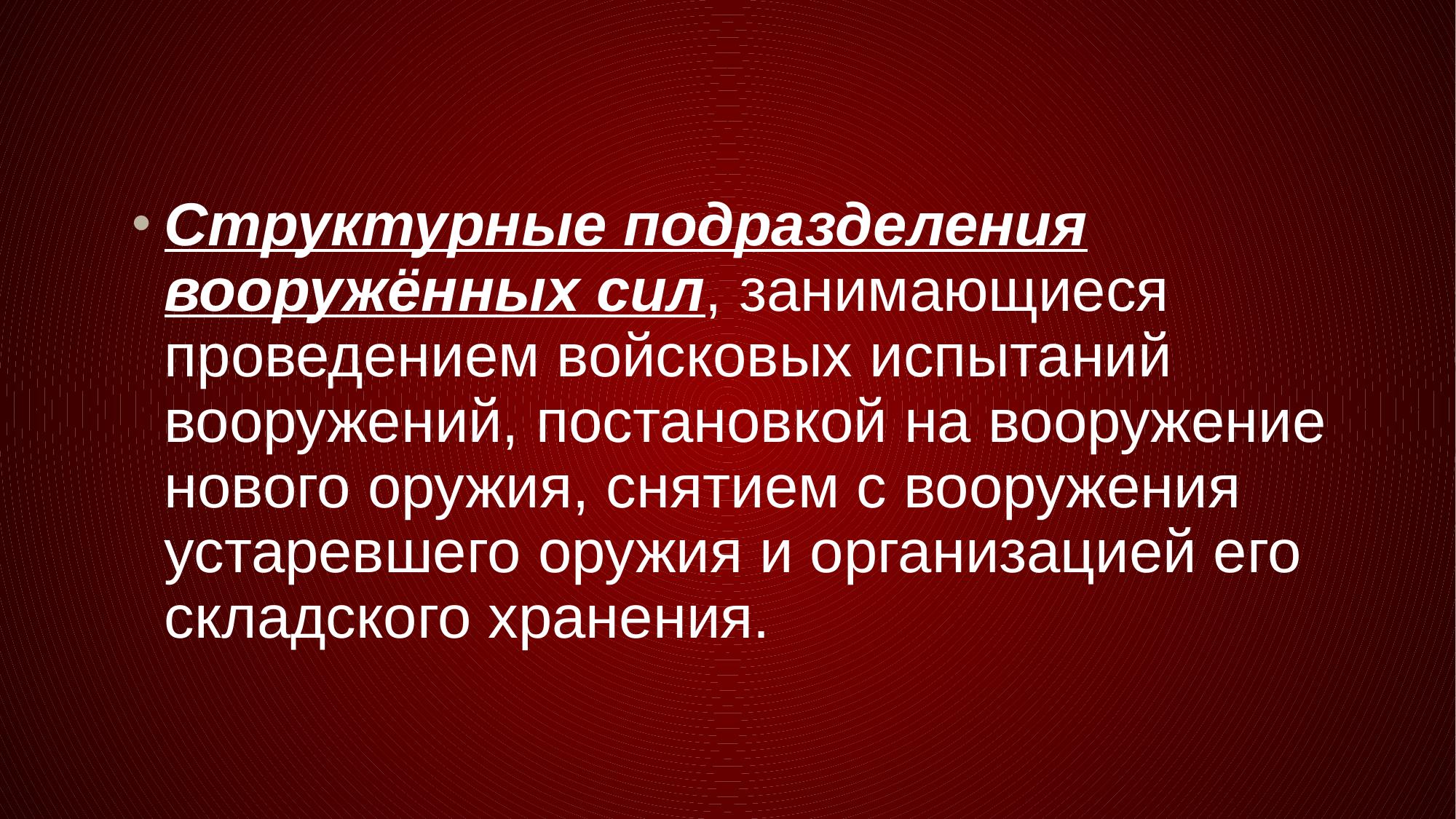

Структурные подразделения вооружённых сил, занимающиеся проведением войсковых испытаний вооружений, постановкой на вооружение нового оружия, снятием с вооружения устаревшего оружия и организацией его складского хранения.